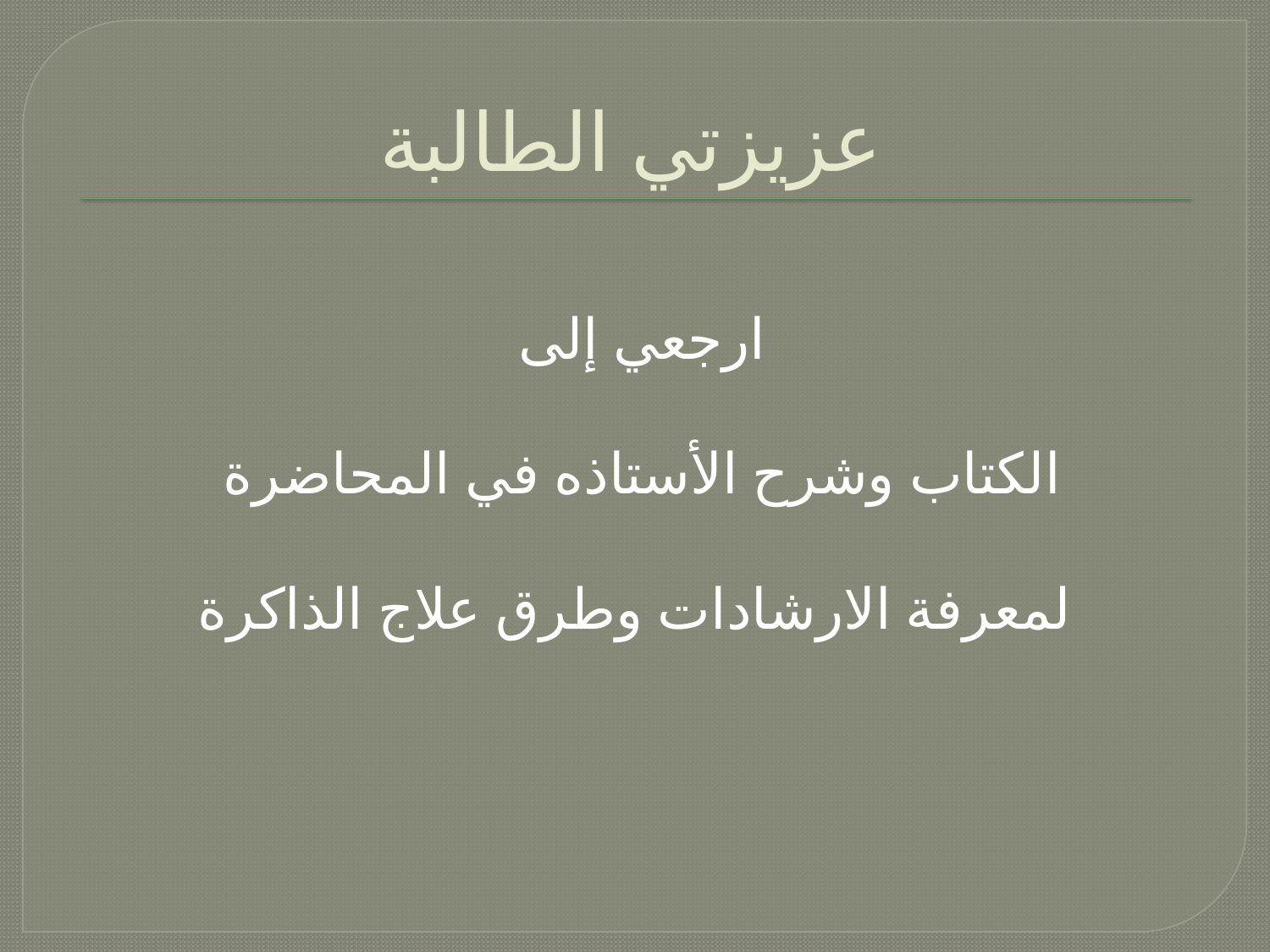

# عزيزتي الطالبة

ارجعي إلى

الكتاب وشرح الأستاذه في المحاضرة

لمعرفة الارشادات وطرق علاج الذاكرة